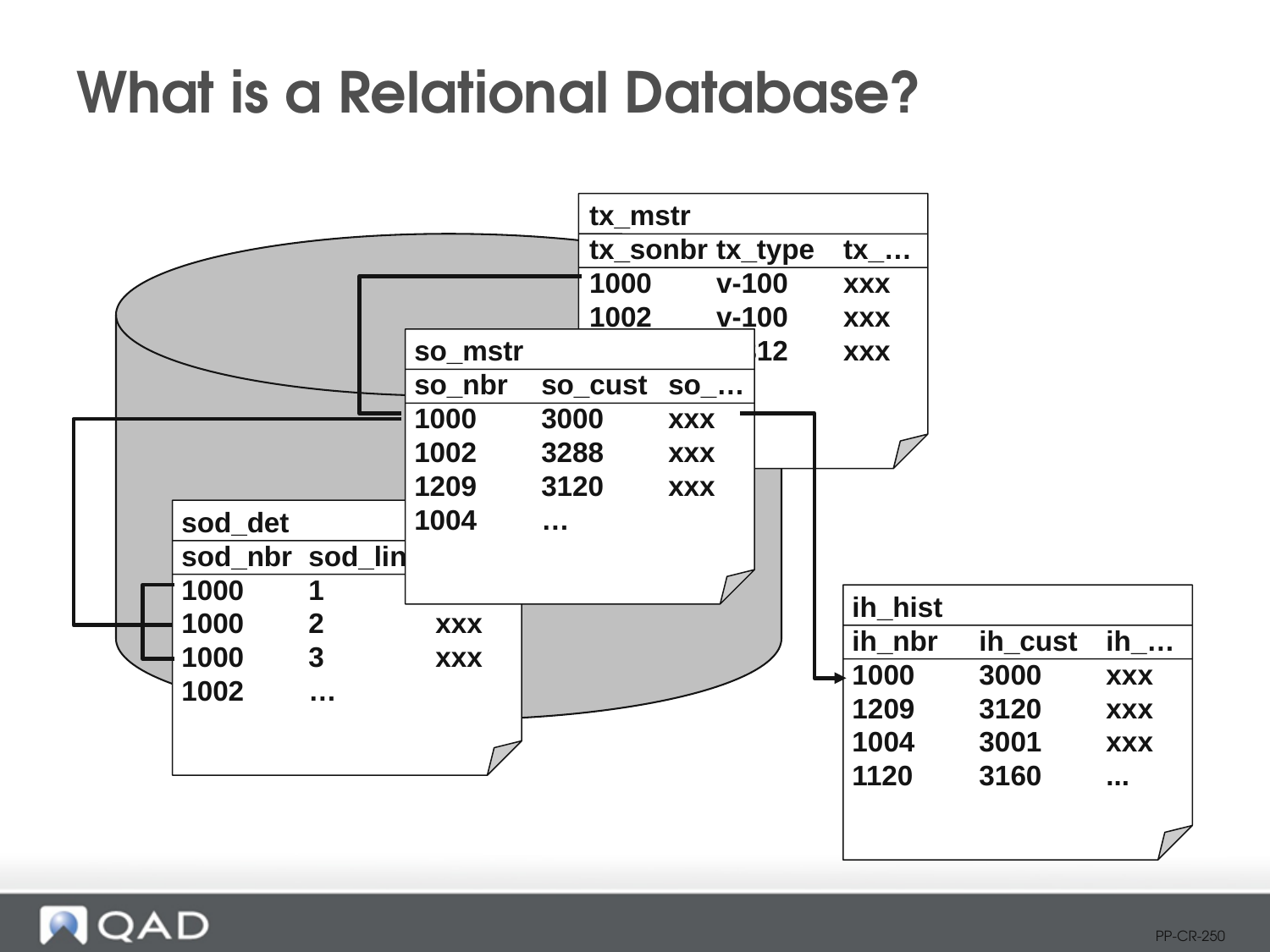

# What is a Relational Database?
tx_mstr
tx_sonbr	tx_type	tx_…
1000	v-100	xxx
1002	v-100	xxx
1209	v-312	xxx
1004	…

so_mstr
so_nbr	so_cust	so_…
1000	3000	xxx
1002	3288	xxx
1209	3120	xxx
1004	…

sod_det
sod_nbr	sod_line	sod_
1000	1	xxx
1000	2	xxx
1000	3	xxx
1002	…

ih_hist
ih_nbr	ih_cust	ih_…
1000	3000	xxx
1209	3120	xxx
1004	3001	xxx
1120	3160	...

PP-CR-250